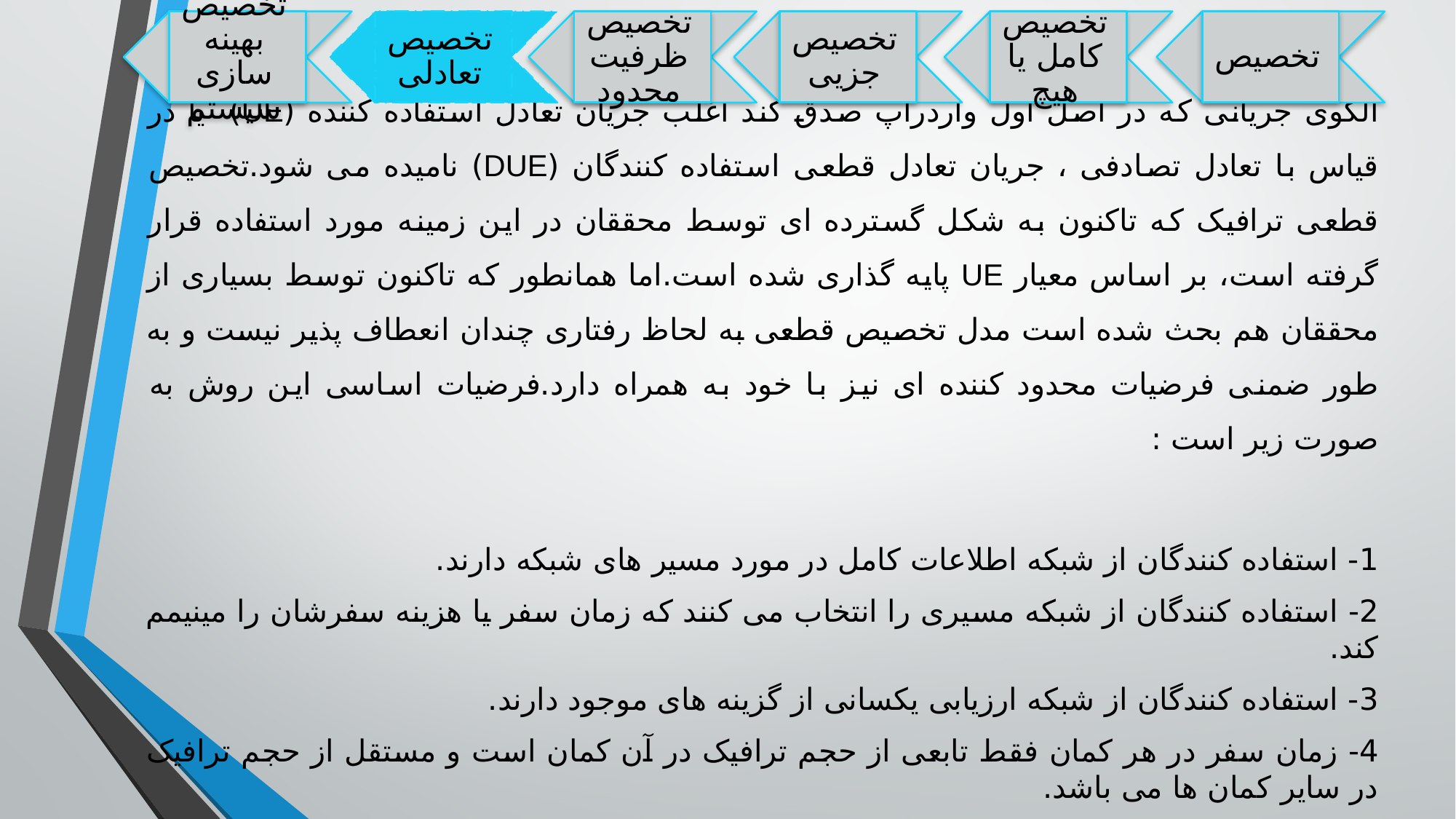

تخصیص تعادلی

تخصیص ظرفیت محدود

تخصیص جزیی

تخصیص بهینه سازی سیستم

تخصیص کامل یا هیچ

تخصیص
الگوی جریانی که در اصل اول واردراپ صدق کند اغلب جریان تعادل استفاده کننده (UE)  یا در قیاس با تعادل تصادفی ، جریان تعادل قطعی استفاده کنندگان (DUE) نامیده می شود.تخصیص قطعی ترافیک که تاکنون به شکل گسترده ای توسط محققان در این زمینه مورد استفاده قرار گرفته است، بر اساس معیار UE پایه گذاری شده است.اما همانطور که تاکنون توسط بسیاری از محققان هم بحث شده است مدل تخصیص قطعی به لحاظ رفتاری چندان انعطاف پذیر نیست و به طور ضمنی فرضیات محدود کننده ای نیز با خود به همراه دارد.فرضیات اساسی این روش به صورت زیر است :

1- استفاده کنندگان از شبکه اطلاعات کامل در مورد مسیر های شبکه دارند.
2- استفاده کنندگان از شبکه مسیری را انتخاب می کنند که زمان سفر یا هزینه سفرشان را مینیمم کند.
3- استفاده کنندگان از شبکه ارزیابی یکسانی از گزینه های موجود دارند.
4- زمان سفر در هر کمان فقط تابعی از حجم ترافیک در آن کمان است و مستقل از حجم ترافیک در سایر کمان ها می باشد.
5- توابع زمان سفر ، توابعی مثبت و صعودی می باشند.